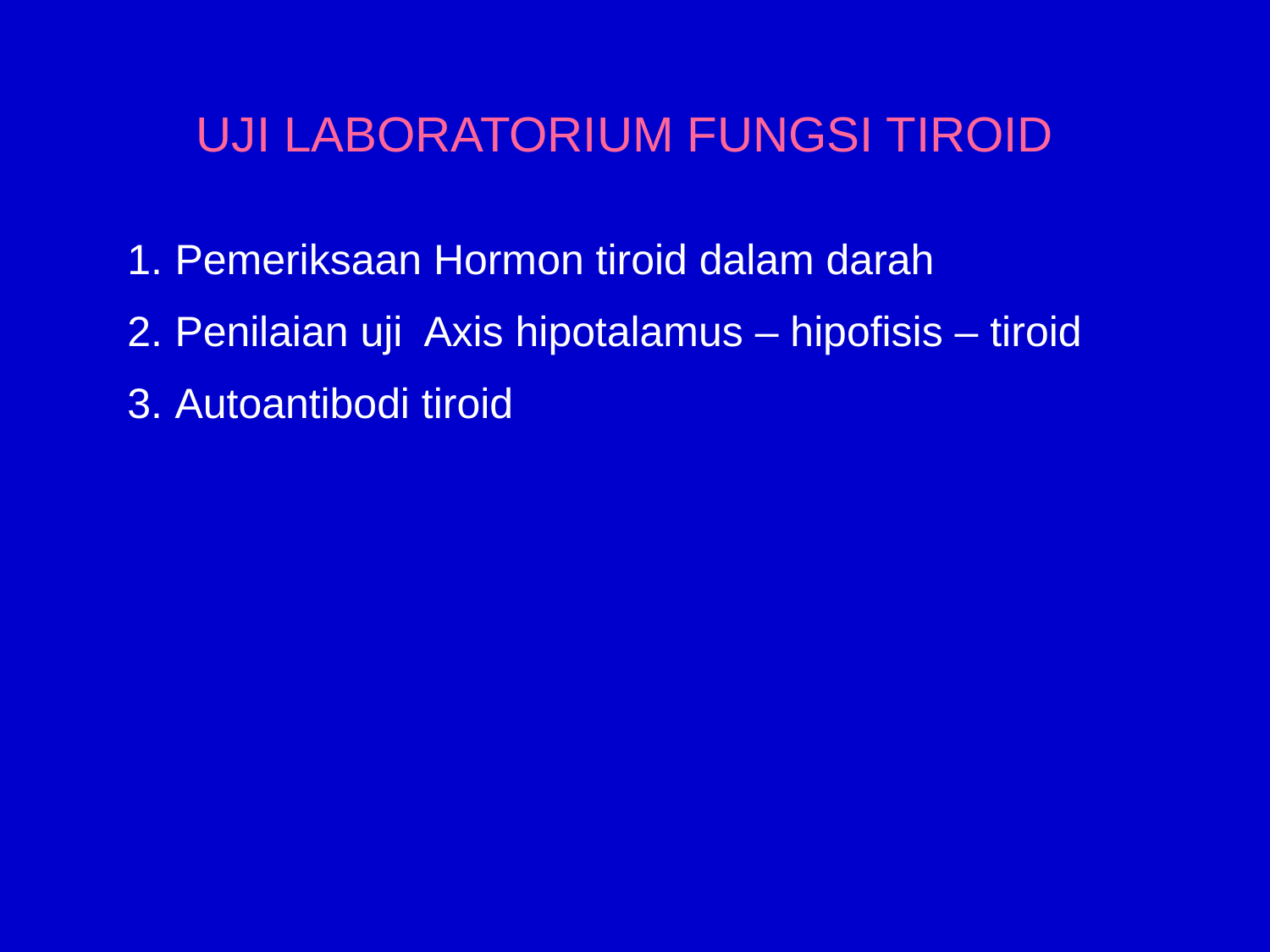

UJI LABORATORIUM FUNGSI TIROID
Pemeriksaan Hormon tiroid dalam darah
Penilaian uji  Axis hipotalamus – hipofisis – tiroid
Autoantibodi tiroid